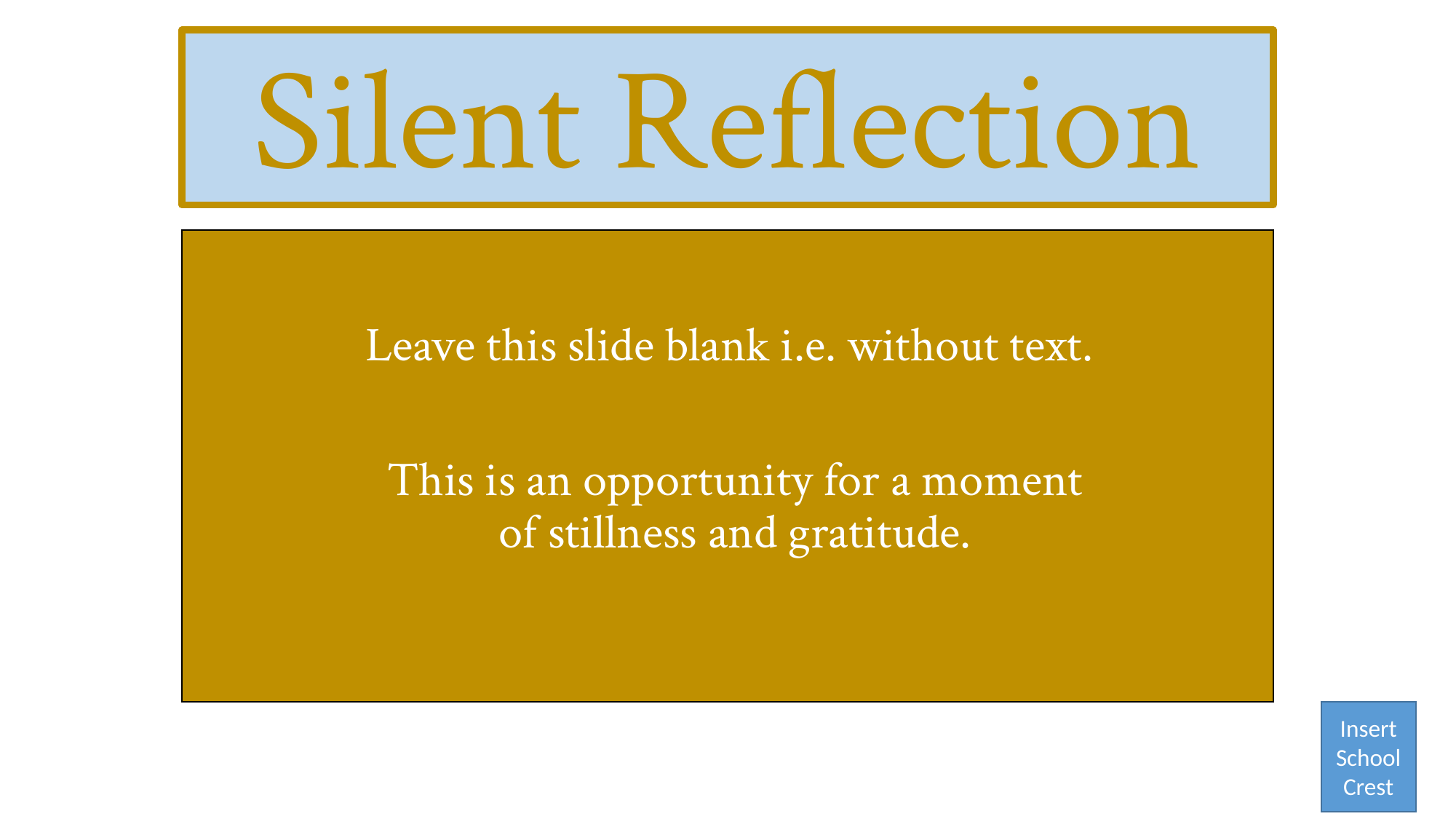

Silent Reflection

Leave this slide blank i.e. without text.

This is an opportunity for a moment of stillness and gratitude.
Insert School Crest